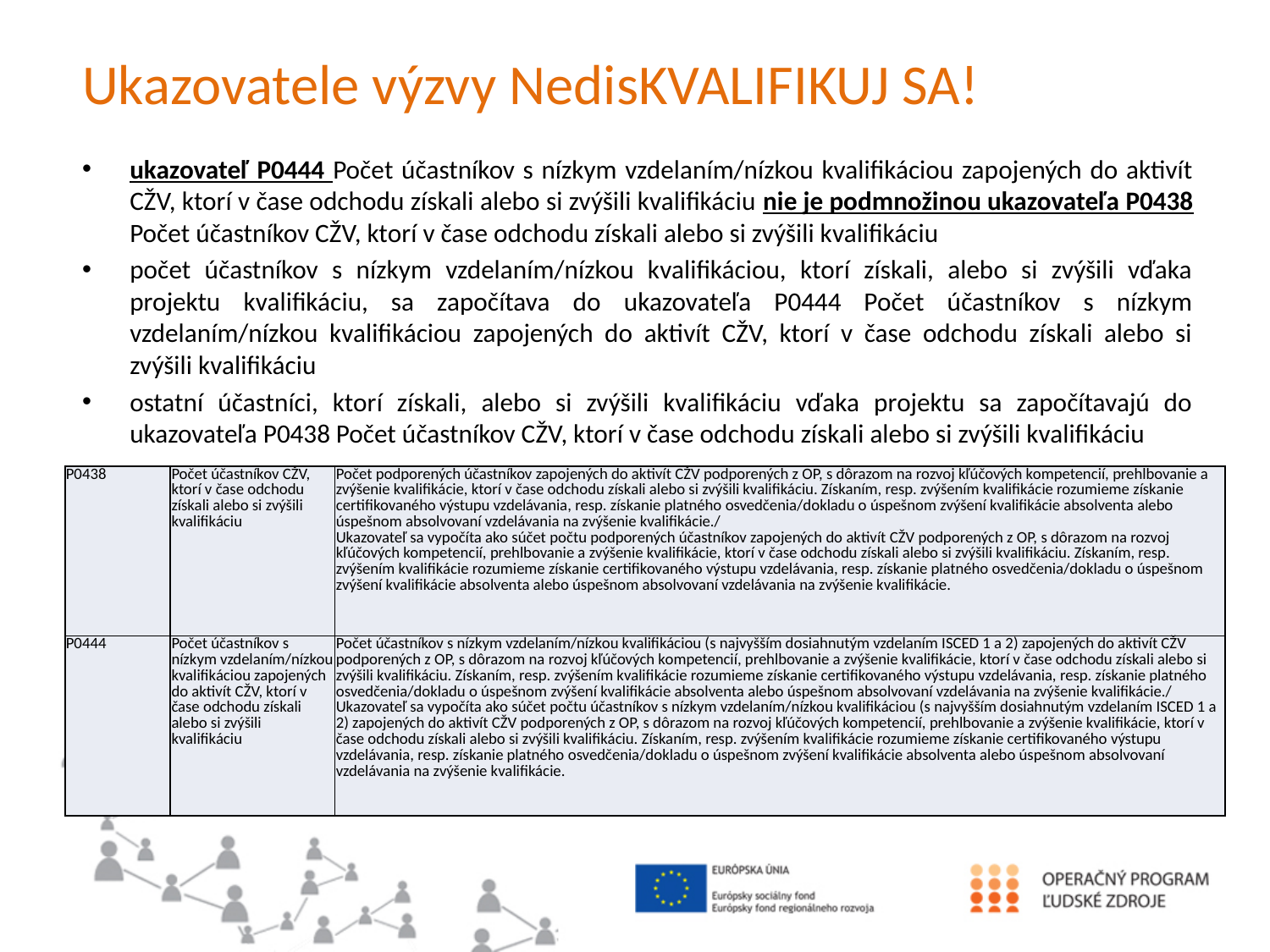

# Ukazovatele výzvy NedisKVALIFIKUJ SA!
ukazovateľ P0444 Počet účastníkov s nízkym vzdelaním/nízkou kvalifikáciou zapojených do aktivít CŽV, ktorí v čase odchodu získali alebo si zvýšili kvalifikáciu nie je podmnožinou ukazovateľa P0438 Počet účastníkov CŽV, ktorí v čase odchodu získali alebo si zvýšili kvalifikáciu
počet účastníkov s nízkym vzdelaním/nízkou kvalifikáciou, ktorí získali, alebo si zvýšili vďaka projektu kvalifikáciu, sa započítava do ukazovateľa P0444 Počet účastníkov s nízkym vzdelaním/nízkou kvalifikáciou zapojených do aktivít CŽV, ktorí v čase odchodu získali alebo si zvýšili kvalifikáciu
ostatní účastníci, ktorí získali, alebo si zvýšili kvalifikáciu vďaka projektu sa započítavajú do ukazovateľa P0438 Počet účastníkov CŽV, ktorí v čase odchodu získali alebo si zvýšili kvalifikáciu

| P0438 | Počet účastníkov CŽV, ktorí v čase odchodu získali alebo si zvýšili kvalifikáciu | Počet podporených účastníkov zapojených do aktivít CŽV podporených z OP, s dôrazom na rozvoj kľúčových kompetencií, prehlbovanie a zvýšenie kvalifikácie, ktorí v čase odchodu získali alebo si zvýšili kvalifikáciu. Získaním, resp. zvýšením kvalifikácie rozumieme získanie certifikovaného výstupu vzdelávania, resp. získanie platného osvedčenia/dokladu o úspešnom zvýšení kvalifikácie absolventa alebo úspešnom absolvovaní vzdelávania na zvýšenie kvalifikácie./ Ukazovateľ sa vypočíta ako súčet počtu podporených účastníkov zapojených do aktivít CŽV podporených z OP, s dôrazom na rozvoj kľúčových kompetencií, prehlbovanie a zvýšenie kvalifikácie, ktorí v čase odchodu získali alebo si zvýšili kvalifikáciu. Získaním, resp. zvýšením kvalifikácie rozumieme získanie certifikovaného výstupu vzdelávania, resp. získanie platného osvedčenia/dokladu o úspešnom zvýšení kvalifikácie absolventa alebo úspešnom absolvovaní vzdelávania na zvýšenie kvalifikácie. |
| --- | --- | --- |
| P0444 | Počet účastníkov s nízkym vzdelaním/nízkou kvalifikáciou zapojených do aktivít CŽV, ktorí v čase odchodu získali alebo si zvýšili kvalifikáciu | Počet účastníkov s nízkym vzdelaním/nízkou kvalifikáciou (s najvyšším dosiahnutým vzdelaním ISCED 1 a 2) zapojených do aktivít CŽV podporených z OP, s dôrazom na rozvoj kľúčových kompetencií, prehlbovanie a zvýšenie kvalifikácie, ktorí v čase odchodu získali alebo si zvýšili kvalifikáciu. Získaním, resp. zvýšením kvalifikácie rozumieme získanie certifikovaného výstupu vzdelávania, resp. získanie platného osvedčenia/dokladu o úspešnom zvýšení kvalifikácie absolventa alebo úspešnom absolvovaní vzdelávania na zvýšenie kvalifikácie./ Ukazovateľ sa vypočíta ako súčet počtu účastníkov s nízkym vzdelaním/nízkou kvalifikáciou (s najvyšším dosiahnutým vzdelaním ISCED 1 a 2) zapojených do aktivít CŽV podporených z OP, s dôrazom na rozvoj kľúčových kompetencií, prehlbovanie a zvýšenie kvalifikácie, ktorí v čase odchodu získali alebo si zvýšili kvalifikáciu. Získaním, resp. zvýšením kvalifikácie rozumieme získanie certifikovaného výstupu vzdelávania, resp. získanie platného osvedčenia/dokladu o úspešnom zvýšení kvalifikácie absolventa alebo úspešnom absolvovaní vzdelávania na zvýšenie kvalifikácie. |